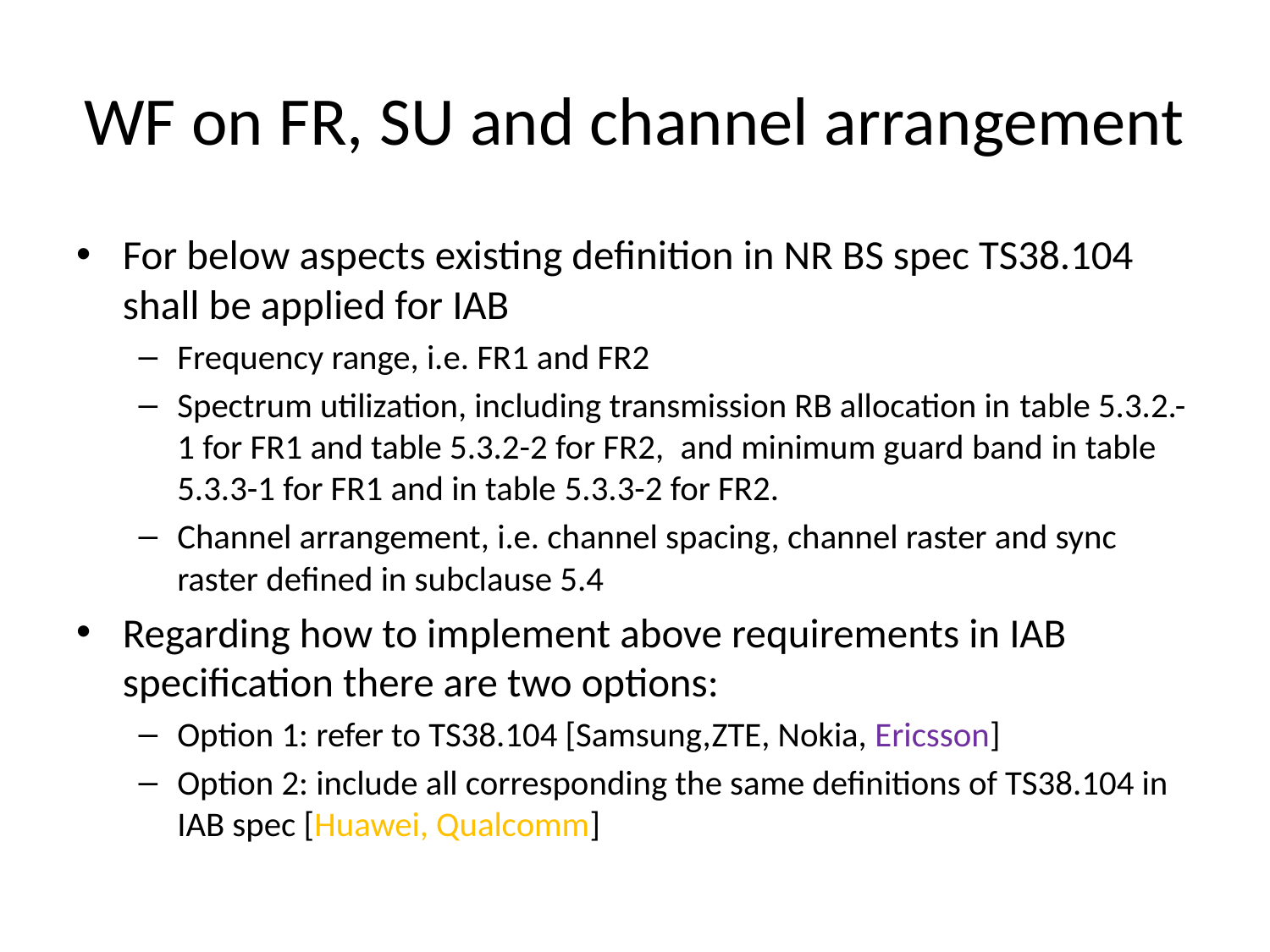

# WF on FR, SU and channel arrangement
For below aspects existing definition in NR BS spec TS38.104 shall be applied for IAB
Frequency range, i.e. FR1 and FR2
Spectrum utilization, including transmission RB allocation in table 5.3.2.-1 for FR1 and table 5.3.2-2 for FR2,  and minimum guard band in table 5.3.3-1 for FR1 and in table 5.3.3-2 for FR2.
Channel arrangement, i.e. channel spacing, channel raster and sync raster defined in subclause 5.4
Regarding how to implement above requirements in IAB specification there are two options:
Option 1: refer to TS38.104 [Samsung,ZTE, Nokia, Ericsson]
Option 2: include all corresponding the same definitions of TS38.104 in IAB spec [Huawei, Qualcomm]